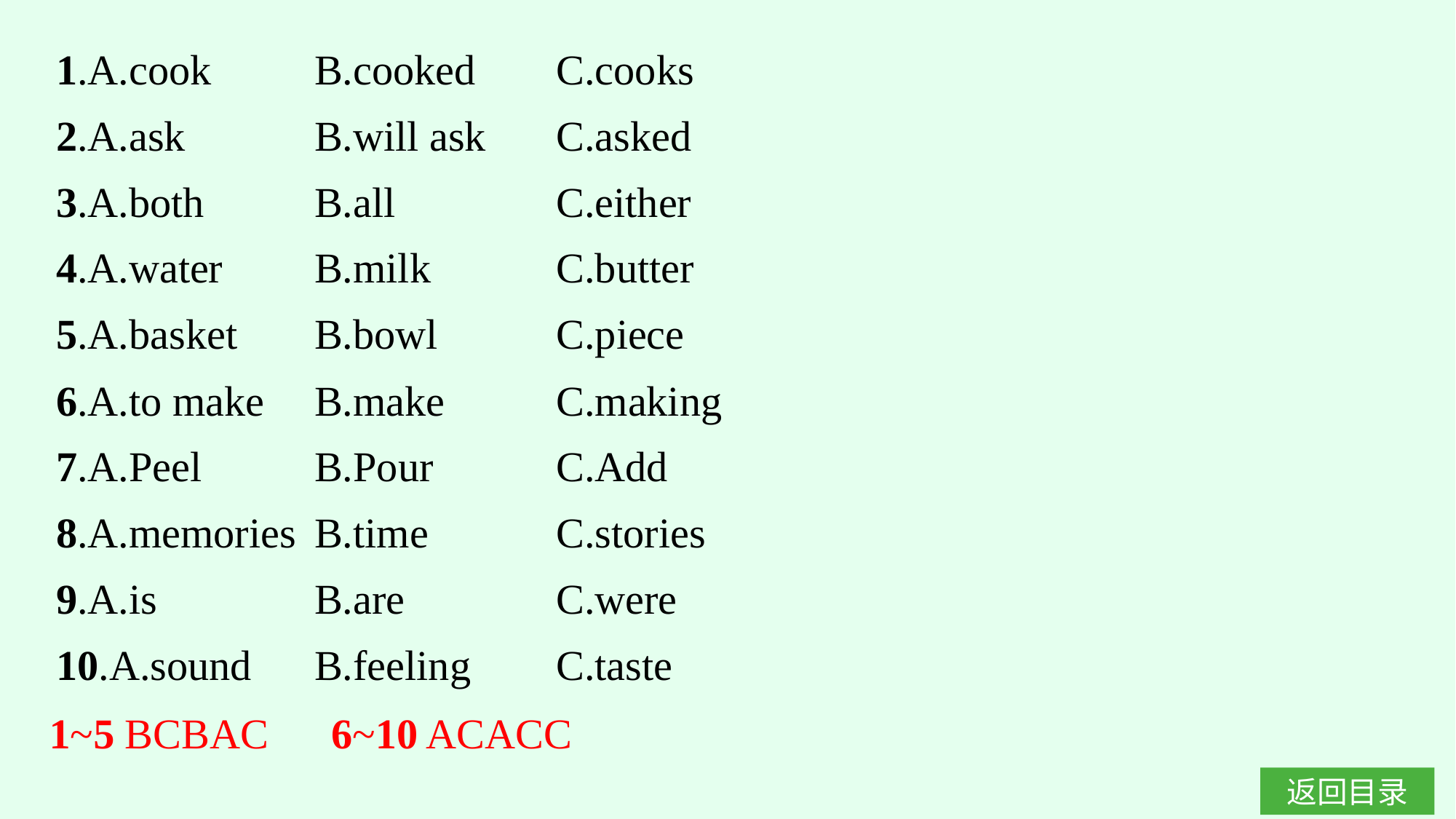

1.A.cook	B.cooked	C.cooks
2.A.ask		B.will ask	C.asked
3.A.both	B.all		C.either
4.A.water	B.milk		C.butter
5.A.basket	B.bowl	C.piece
6.A.to make	B.make	C.making
7.A.Peel	B.Pour	C.Add
8.A.memories	B.time		C.stories
9.A.is		B.are		C.were
10.A.sound	B.feeling	C.taste
1~5 BCBAC　6~10 ACACC